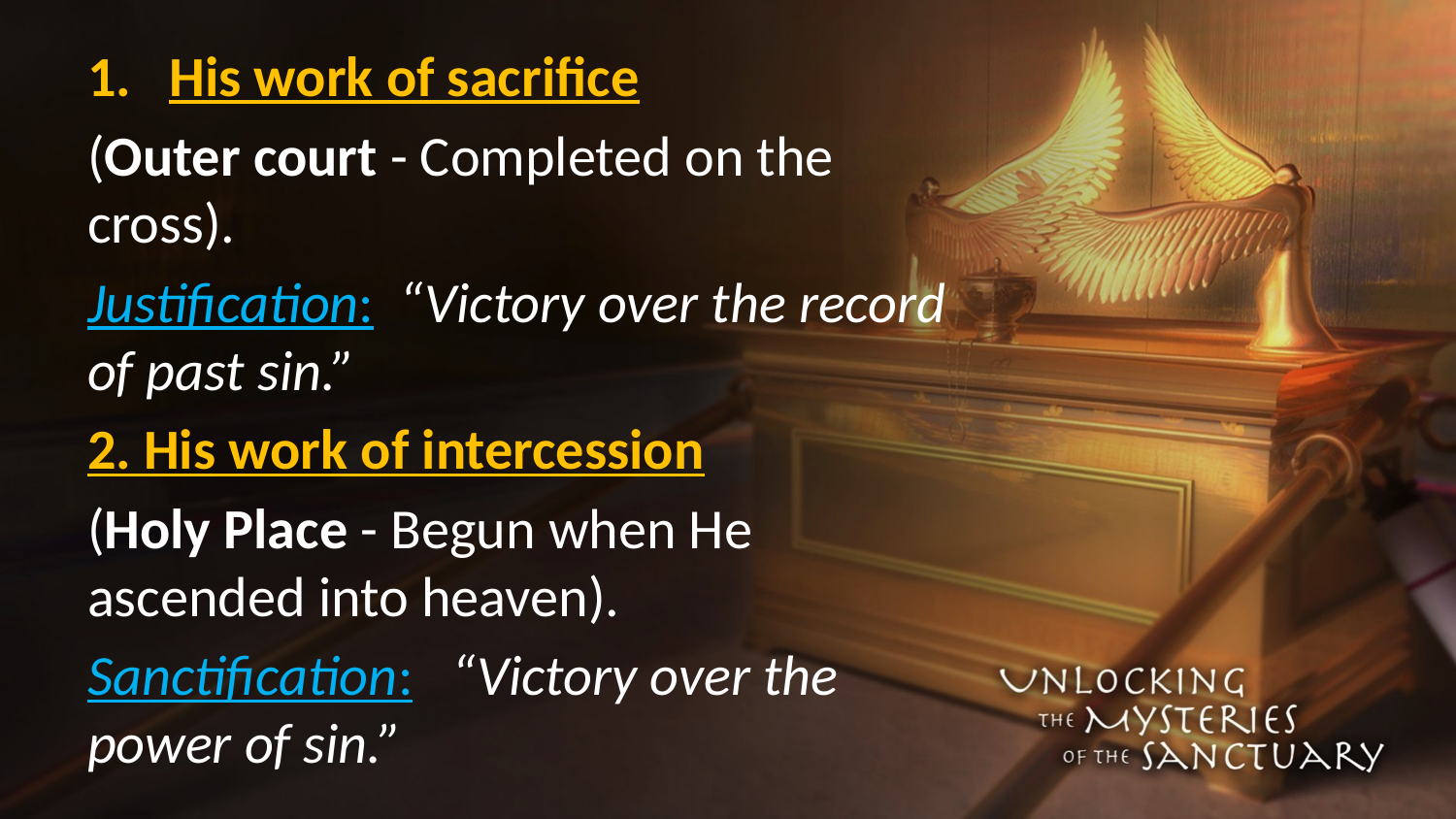

His work of sacrifice
(Outer court - Completed on the cross).
Justification:  “Victory over the record of past sin.”
2. His work of intercession
(Holy Place - Begun when He ascended into heaven).
Sanctification:   “Victory over the power of sin.”
#